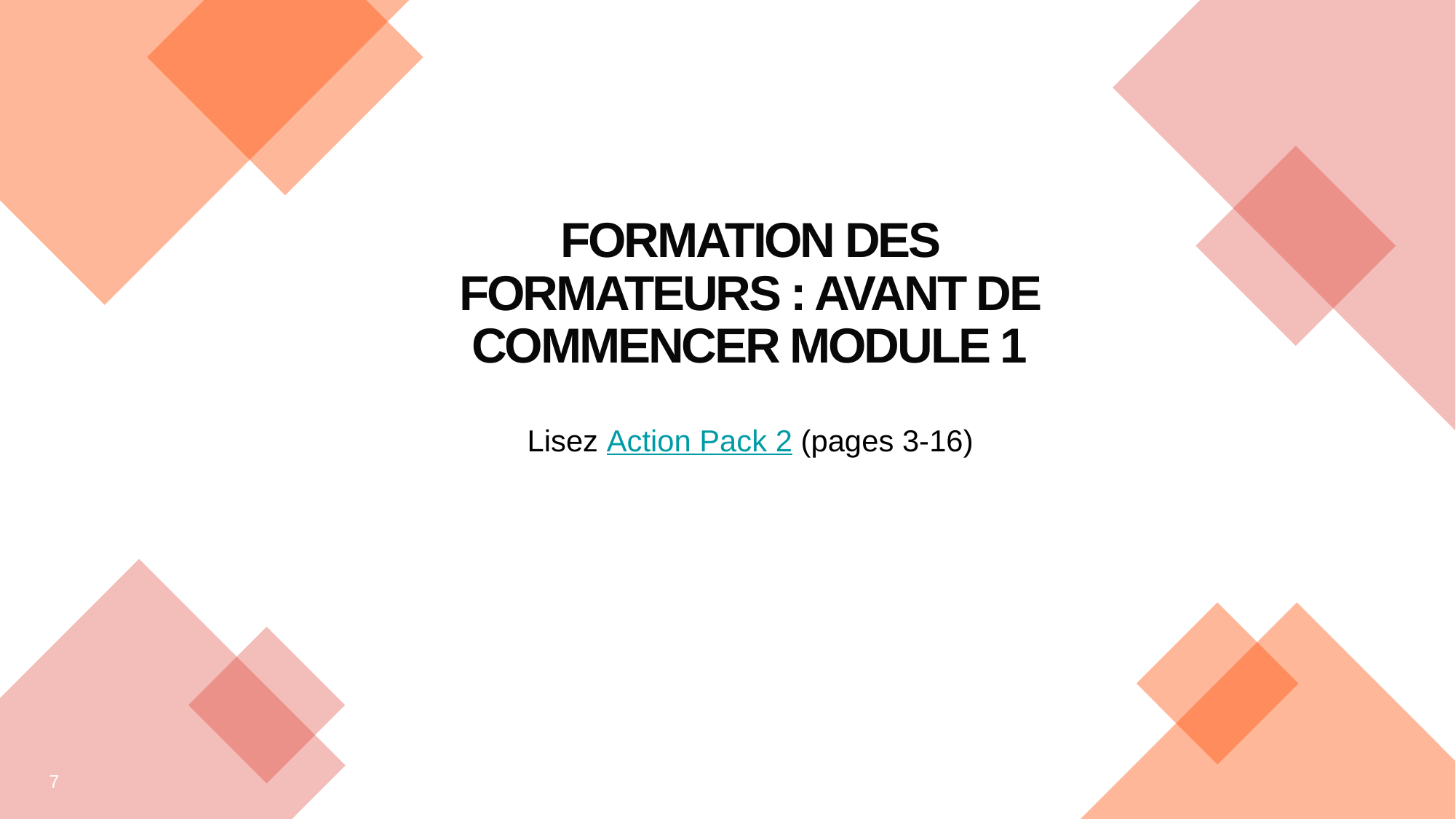

# FORMATION DES FORMATEURS : Avant de commencer module 1
Lisez Action Pack 2 (pages 3-16)

7